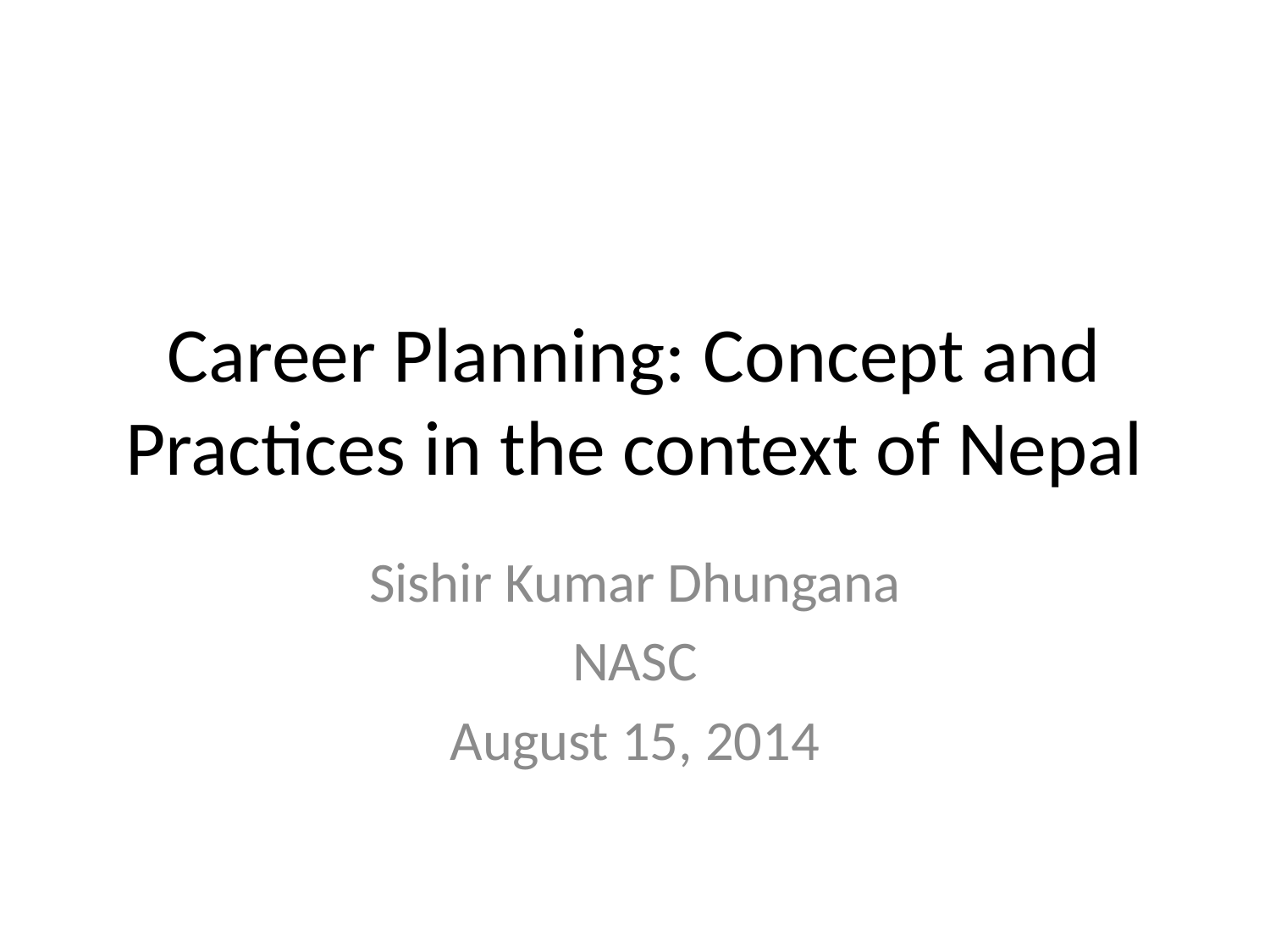

# Career Planning: Concept and Practices in the context of Nepal
Sishir Kumar Dhungana
NASC
August 15, 2014